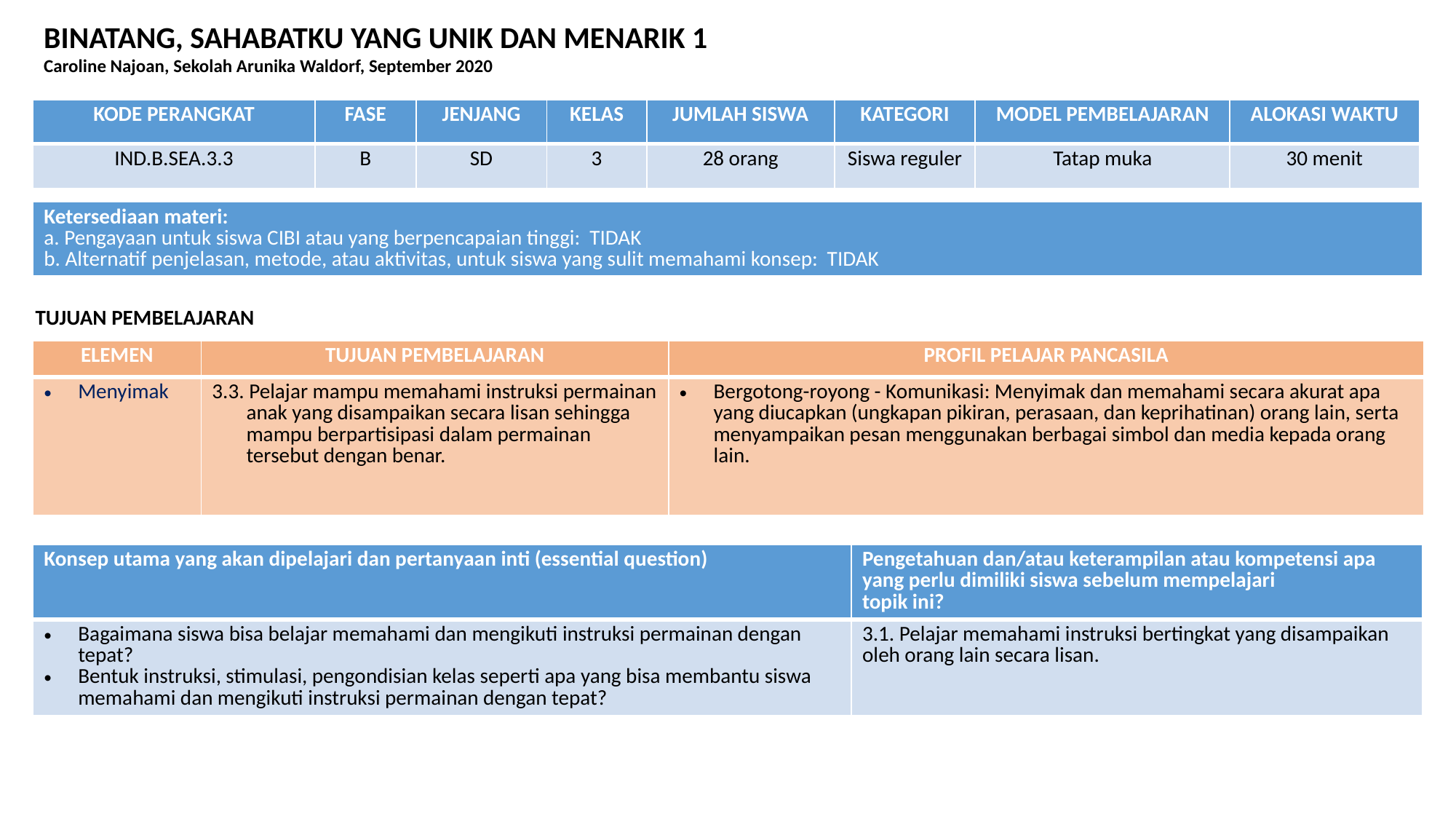

BINATANG, SAHABATKU YANG UNIK DAN MENARIK 1
Caroline Najoan, Sekolah Arunika Waldorf, September 2020

| KODE PERANGKAT | FASE | JENJANG | KELAS | JUMLAH SISWA | KATEGORI | MODEL PEMBELAJARAN | ALOKASI WAKTU |
| --- | --- | --- | --- | --- | --- | --- | --- |
| IND.B.SEA.3.3 | B | SD | 3 | 28 orang | Siswa reguler | Tatap muka | 30 menit |
| Ketersediaan materi: a. Pengayaan untuk siswa CIBI atau yang berpencapaian tinggi: TIDAK b. Alternatif penjelasan, metode, atau aktivitas, untuk siswa yang sulit memahami konsep: TIDAK |
| --- |
TUJUAN PEMBELAJARAN
| ELEMEN | TUJUAN PEMBELAJARAN | PROFIL PELAJAR PANCASILA |
| --- | --- | --- |
| Menyimak | 3.3. Pelajar mampu memahami instruksi permainan anak yang disampaikan secara lisan sehingga mampu berpartisipasi dalam permainan tersebut dengan benar. | Bergotong-royong - Komunikasi: Menyimak dan memahami secara akurat apa yang diucapkan (ungkapan pikiran, perasaan, dan keprihatinan) orang lain, serta menyampaikan pesan menggunakan berbagai simbol dan media kepada orang lain. |
| Konsep utama yang akan dipelajari dan pertanyaan inti (essential question) | Pengetahuan dan/atau keterampilan atau kompetensi apa yang perlu dimiliki siswa sebelum mempelajari topik ini? |
| --- | --- |
| Bagaimana siswa bisa belajar memahami dan mengikuti instruksi permainan dengan tepat? Bentuk instruksi, stimulasi, pengondisian kelas seperti apa yang bisa membantu siswa memahami dan mengikuti instruksi permainan dengan tepat? | 3.1. Pelajar memahami instruksi bertingkat yang disampaikan oleh orang lain secara lisan. |